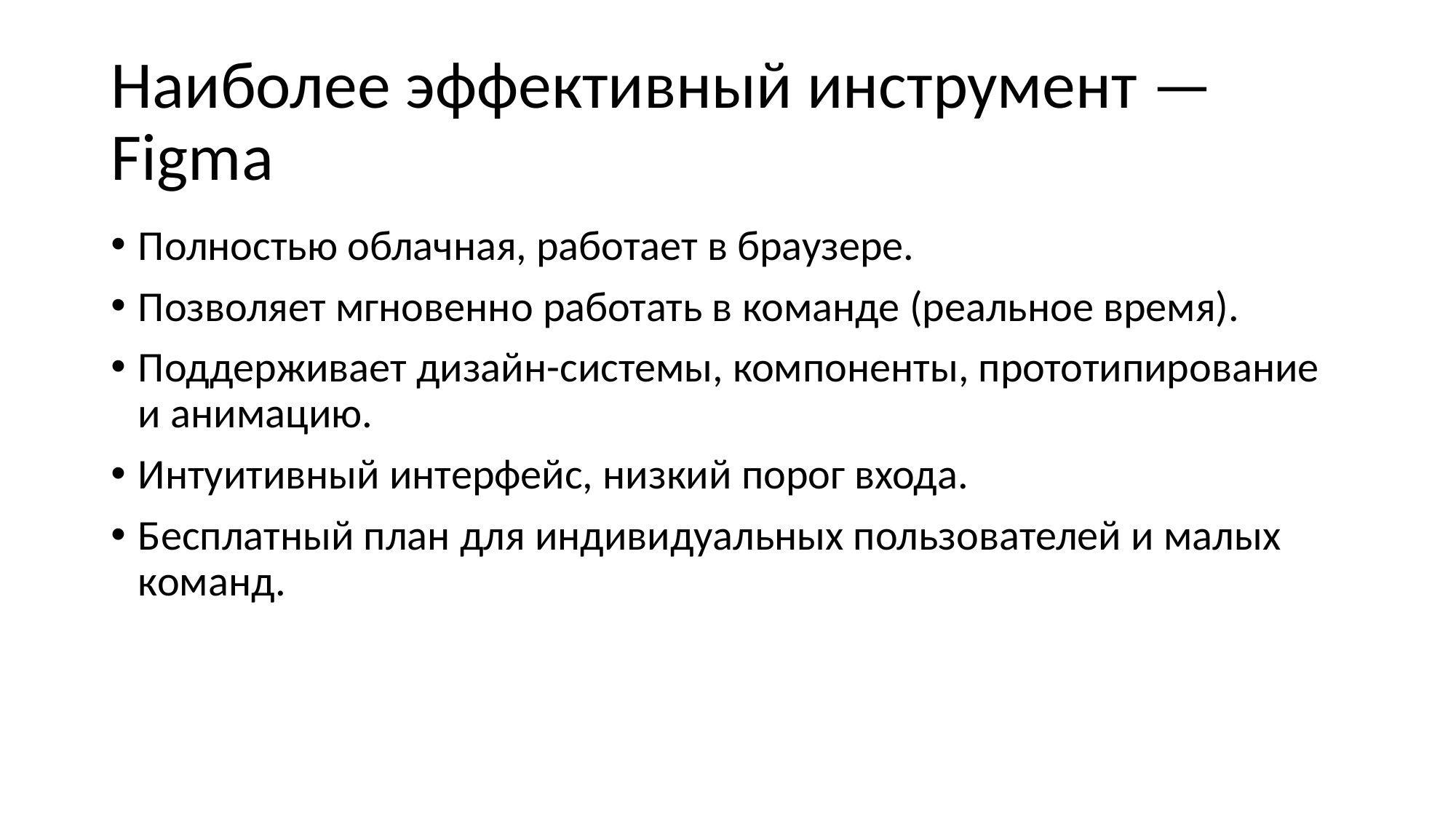

# Наиболее эффективный инструмент — Figma
Полностью облачная, работает в браузере.
Позволяет мгновенно работать в команде (реальное время).
Поддерживает дизайн-системы, компоненты, прототипирование и анимацию.
Интуитивный интерфейс, низкий порог входа.
Бесплатный план для индивидуальных пользователей и малых команд.